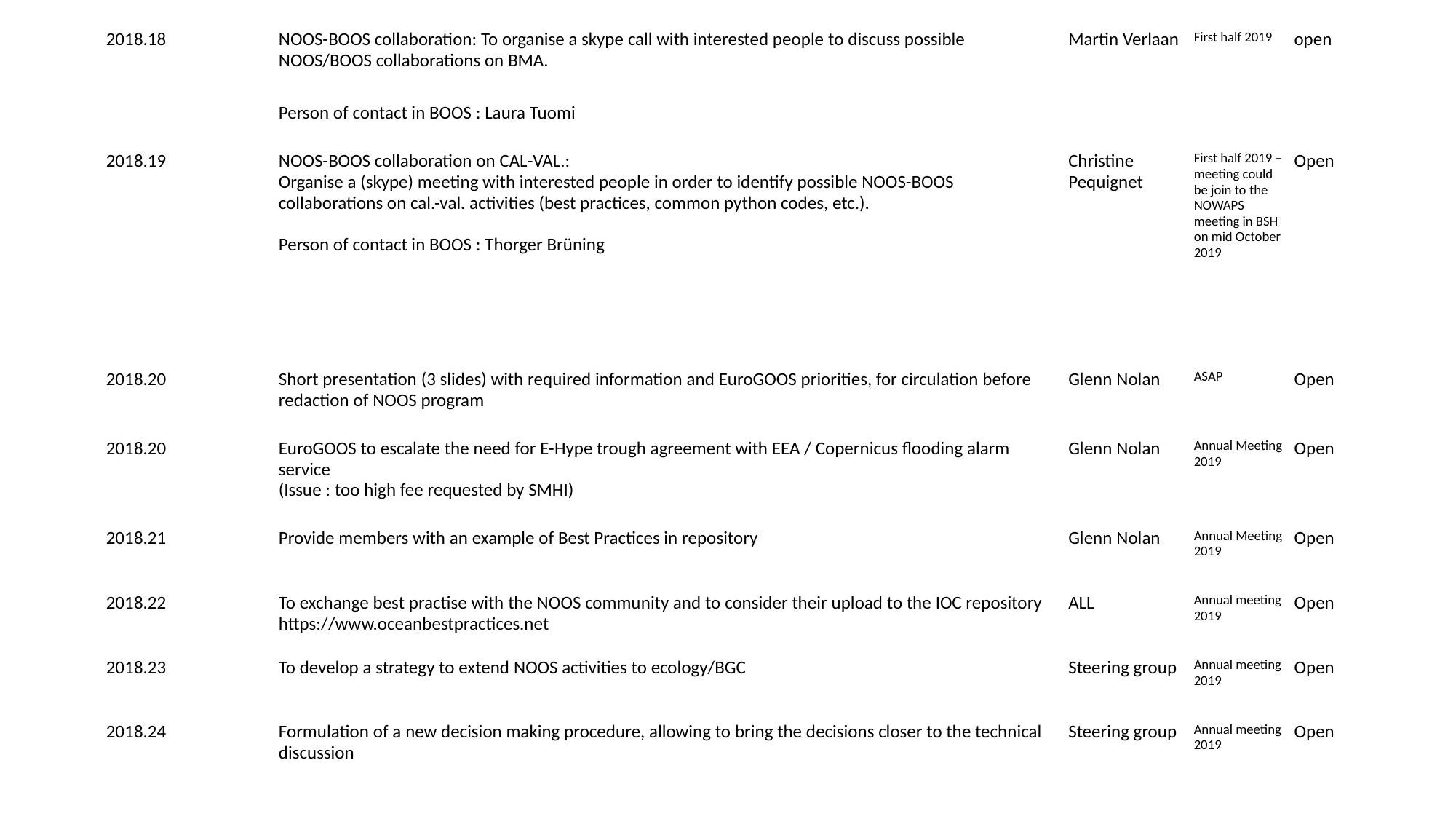

| 2018.18 | NOOS-BOOS collaboration: To organise a skype call with interested people to discuss possible NOOS/BOOS collaborations on BMA. Person of contact in BOOS : Laura Tuomi | Martin Verlaan | First half 2019 | open |
| --- | --- | --- | --- | --- |
| 2018.19 | NOOS-BOOS collaboration on CAL-VAL.: Organise a (skype) meeting with interested people in order to identify possible NOOS-BOOS collaborations on cal.-val. activities (best practices, common python codes, etc.).   Person of contact in BOOS : Thorger Brüning | Christine Pequignet | First half 2019 – meeting could be join to the NOWAPS meeting in BSH on mid October 2019 | Open |
| 2018.20 | Short presentation (3 slides) with required information and EuroGOOS priorities, for circulation before redaction of NOOS program | Glenn Nolan | ASAP | Open |
| 2018.20 | EuroGOOS to escalate the need for E-Hype trough agreement with EEA / Copernicus flooding alarm service (Issue : too high fee requested by SMHI) | Glenn Nolan | Annual Meeting 2019 | Open |
| 2018.21 | Provide members with an example of Best Practices in repository | Glenn Nolan | Annual Meeting 2019 | Open |
| 2018.22 | To exchange best practise with the NOOS community and to consider their upload to the IOC repository https://www.oceanbestpractices.net | ALL | Annual meeting 2019 | Open |
| 2018.23 | To develop a strategy to extend NOOS activities to ecology/BGC | Steering group | Annual meeting 2019 | Open |
| 2018.24 | Formulation of a new decision making procedure, allowing to bring the decisions closer to the technical discussion | Steering group | Annual meeting 2019 | Open |
#